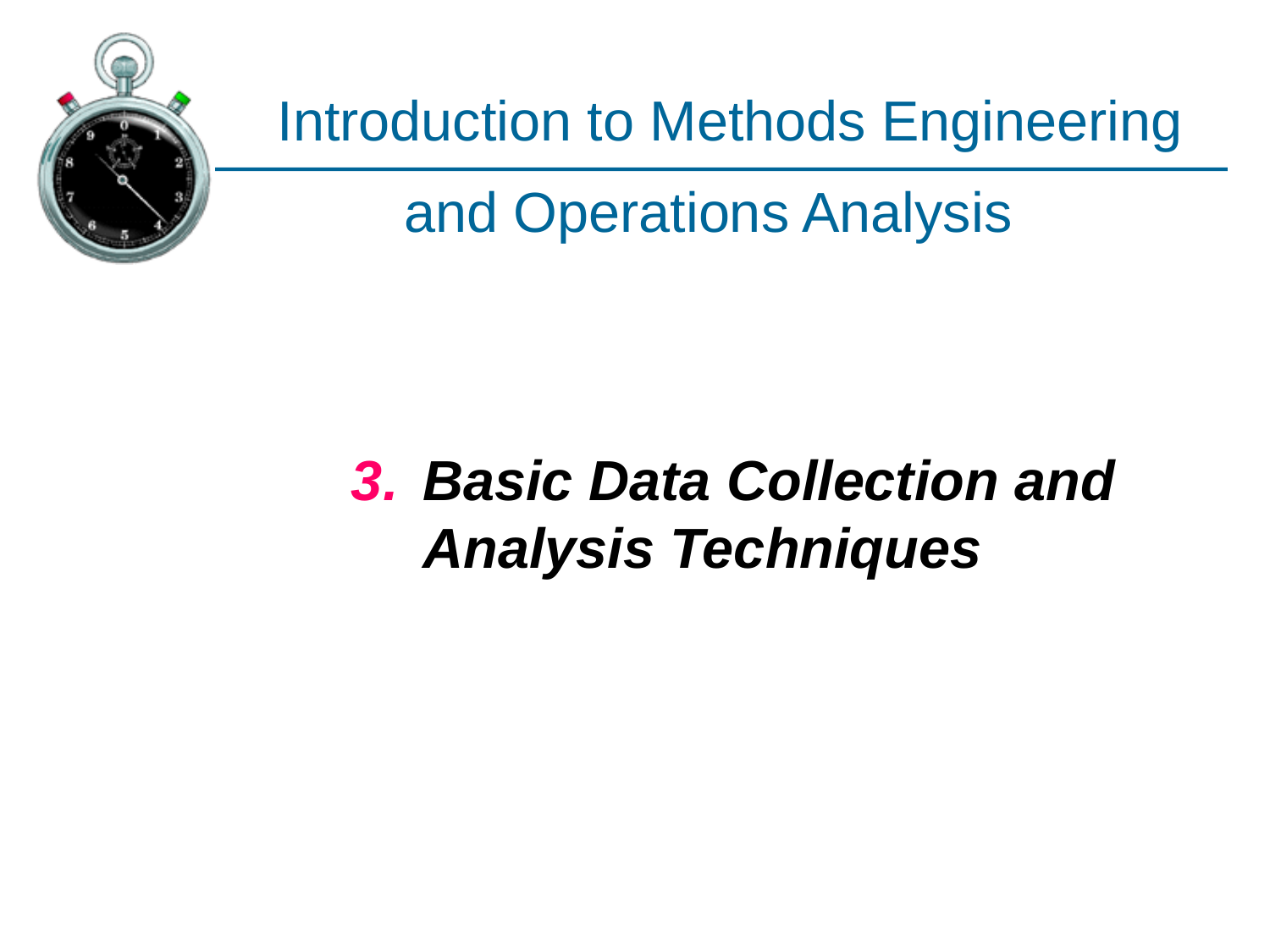

# Introduction to Methods Engineering
	and Operations Analysis

Basic Data Collection and Analysis Techniques